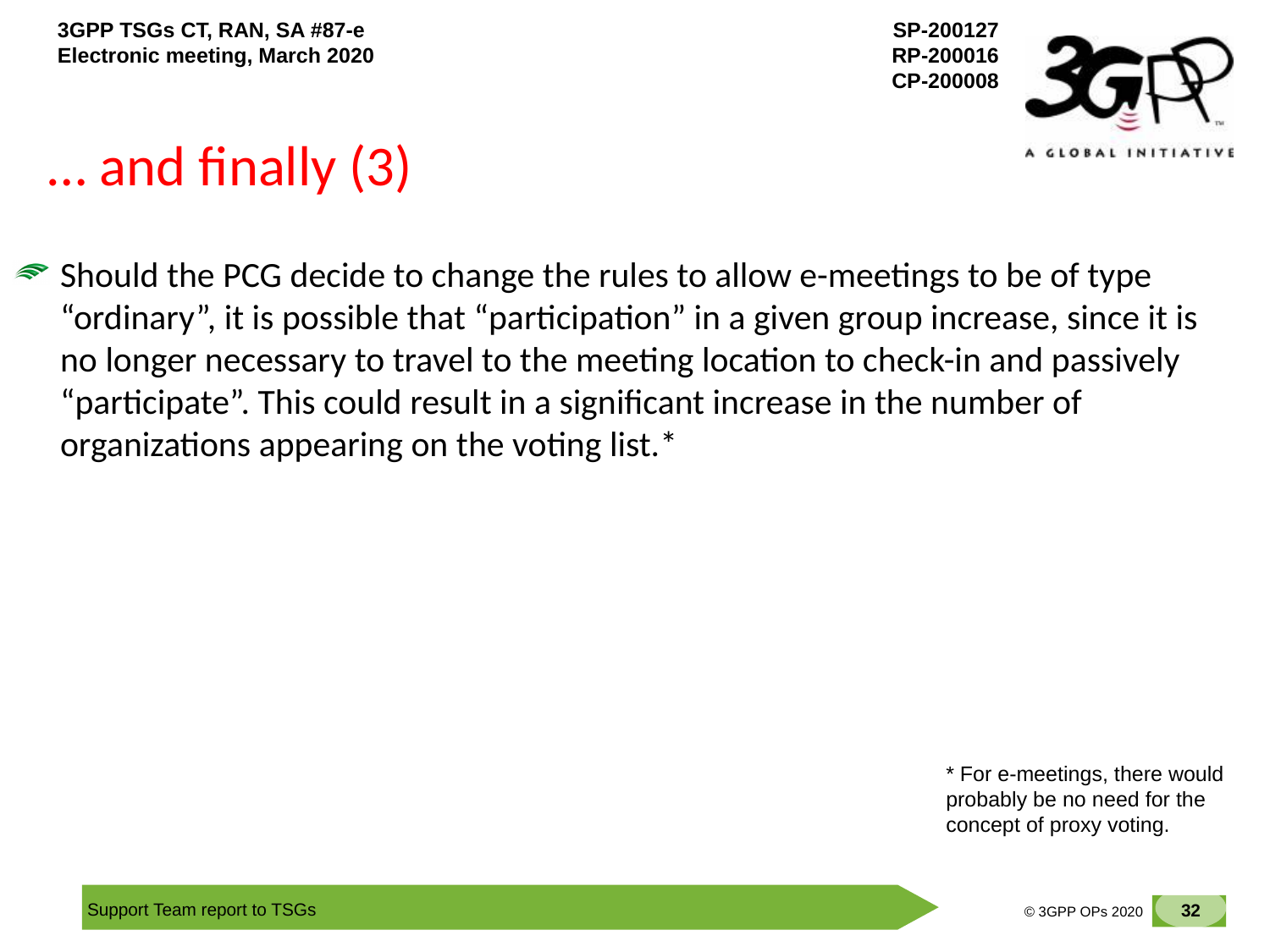

# … and finally (3)
Should the PCG decide to change the rules to allow e-meetings to be of type “ordinary”, it is possible that “participation” in a given group increase, since it is no longer necessary to travel to the meeting location to check-in and passively “participate”. This could result in a significant increase in the number of organizations appearing on the voting list.*

* For e-meetings, there would probably be no need for the concept of proxy voting.
32